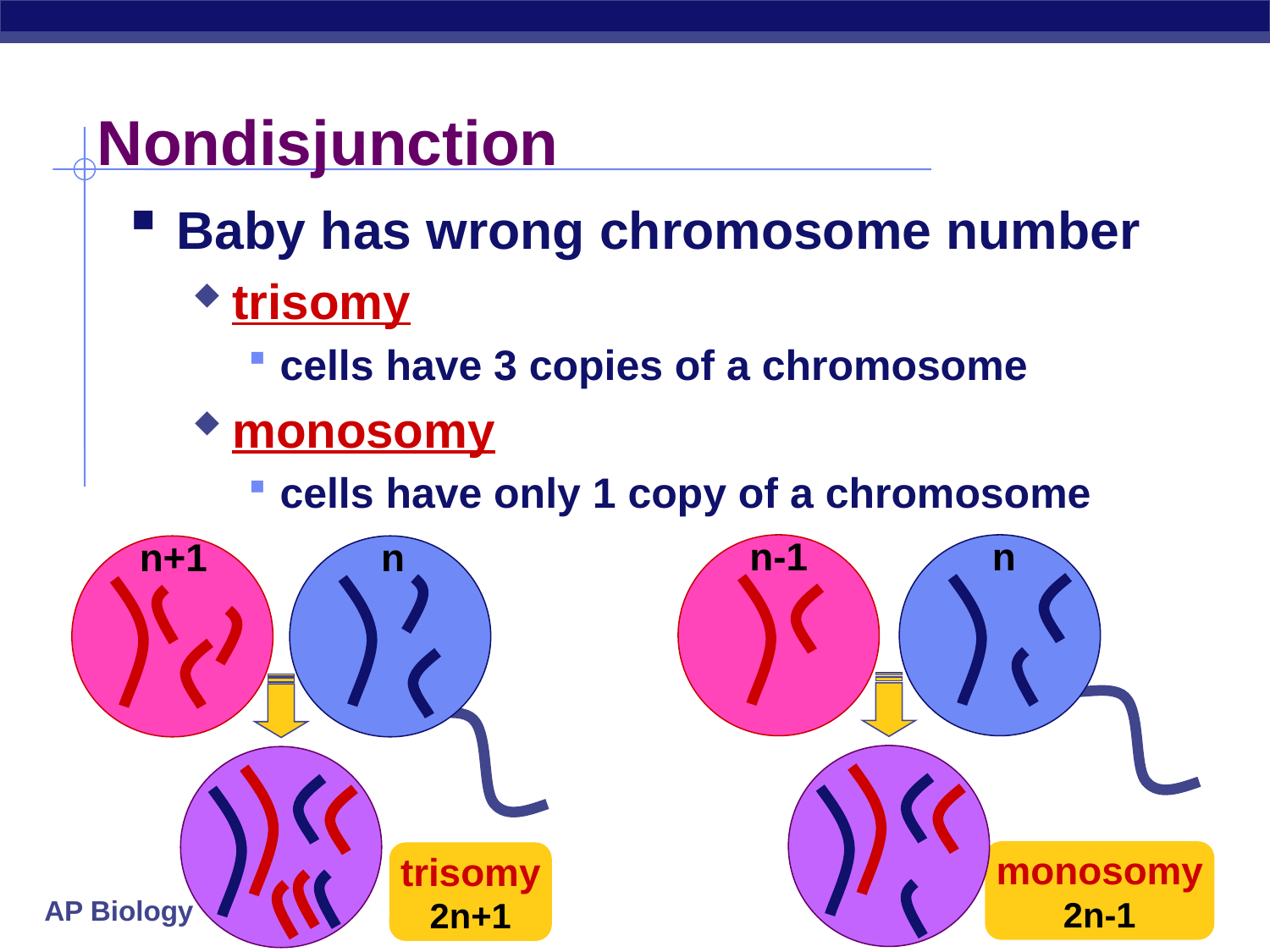

# Nondisjunction
Baby has wrong chromosome number
trisomy
cells have 3 copies of a chromosome
monosomy
cells have only 1 copy of a chromosome
n-1
n
n+1
n

monosomy
2n-1
trisomy
2n+1